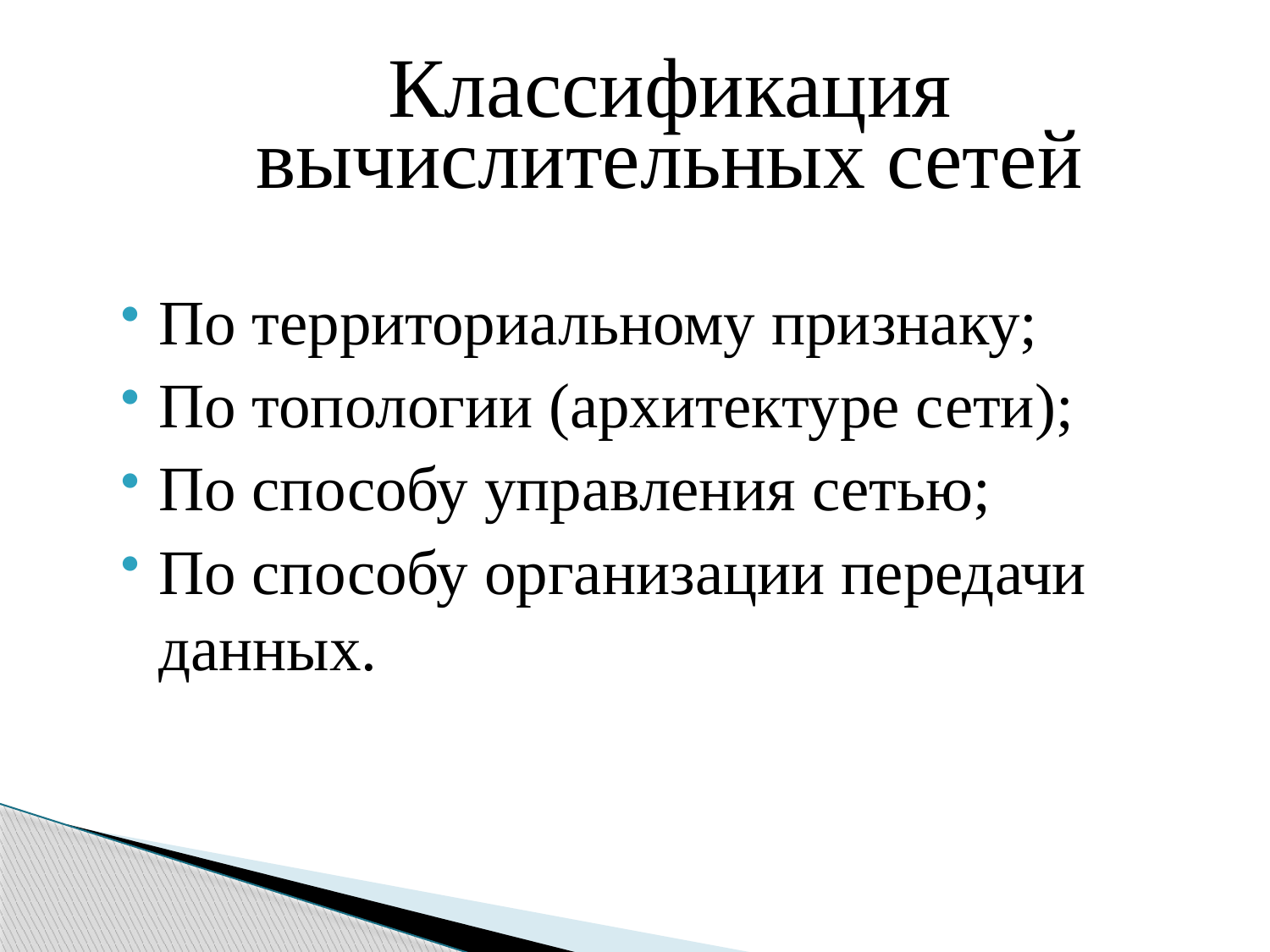

# Классификация вычислительных сетей
По территориальному признаку;
По топологии (архитектуре сети);
По способу управления сетью;
По способу организации передачи данных.